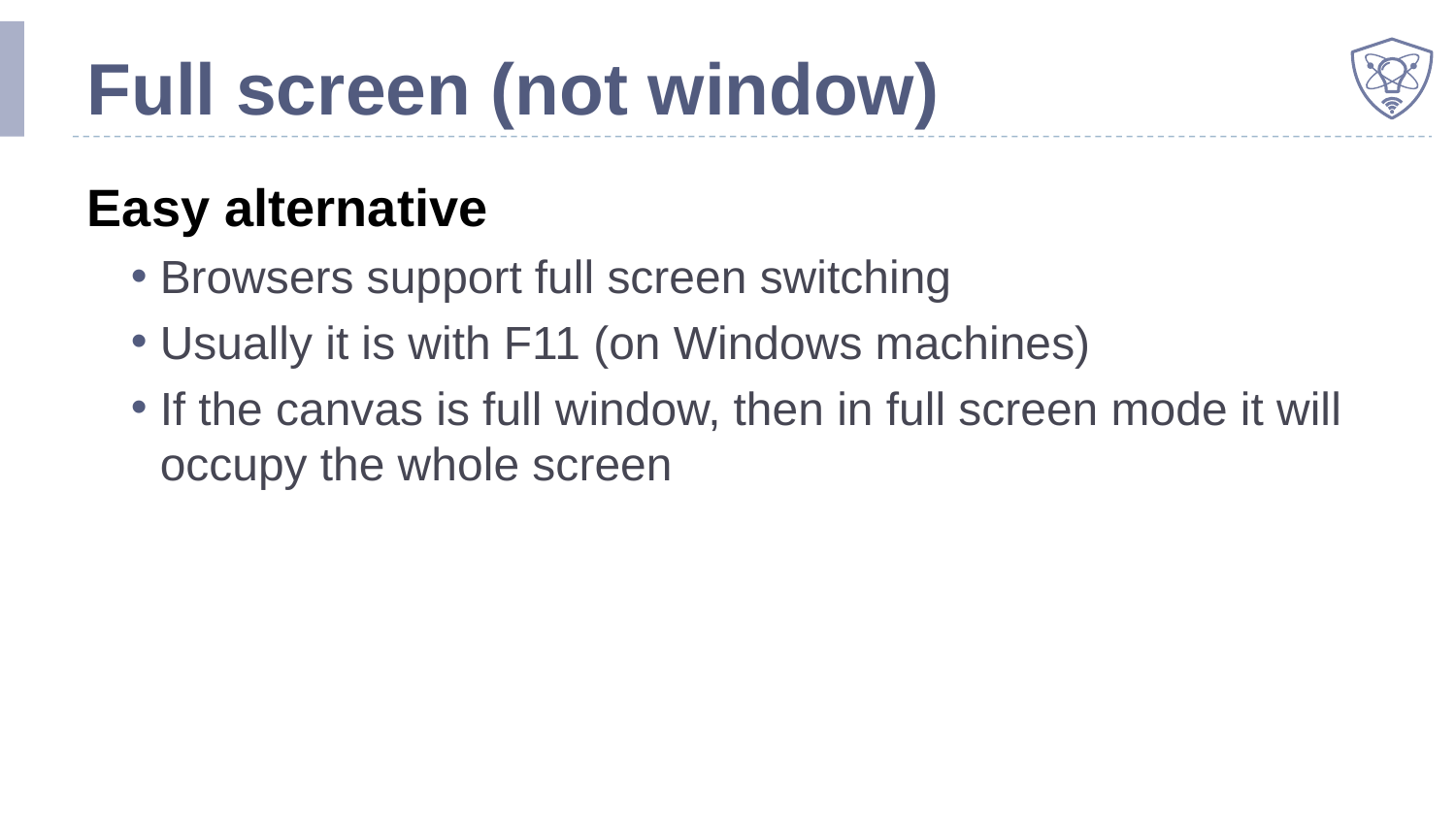

# Full screen (not window)
Easy alternative
Browsers support full screen switching
Usually it is with F11 (on Windows machines)
If the canvas is full window, then in full screen mode it will occupy the whole screen